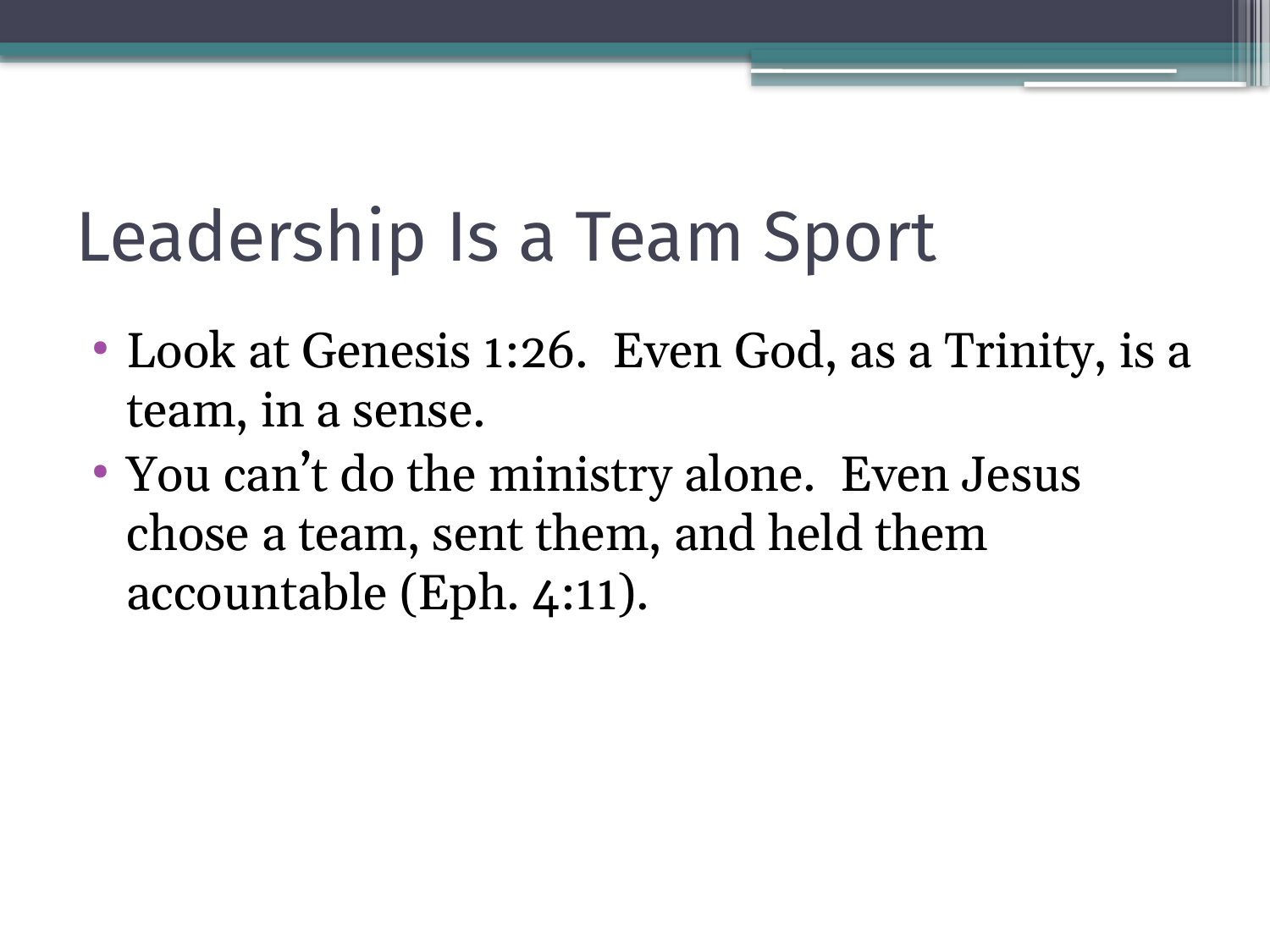

# Leadership Is a Team Sport
Look at Genesis 1:26.  Even God, as a Trinity, is a team, in a sense.
You can’t do the ministry alone.  Even Jesus chose a team, sent them, and held them accountable (Eph. 4:11).